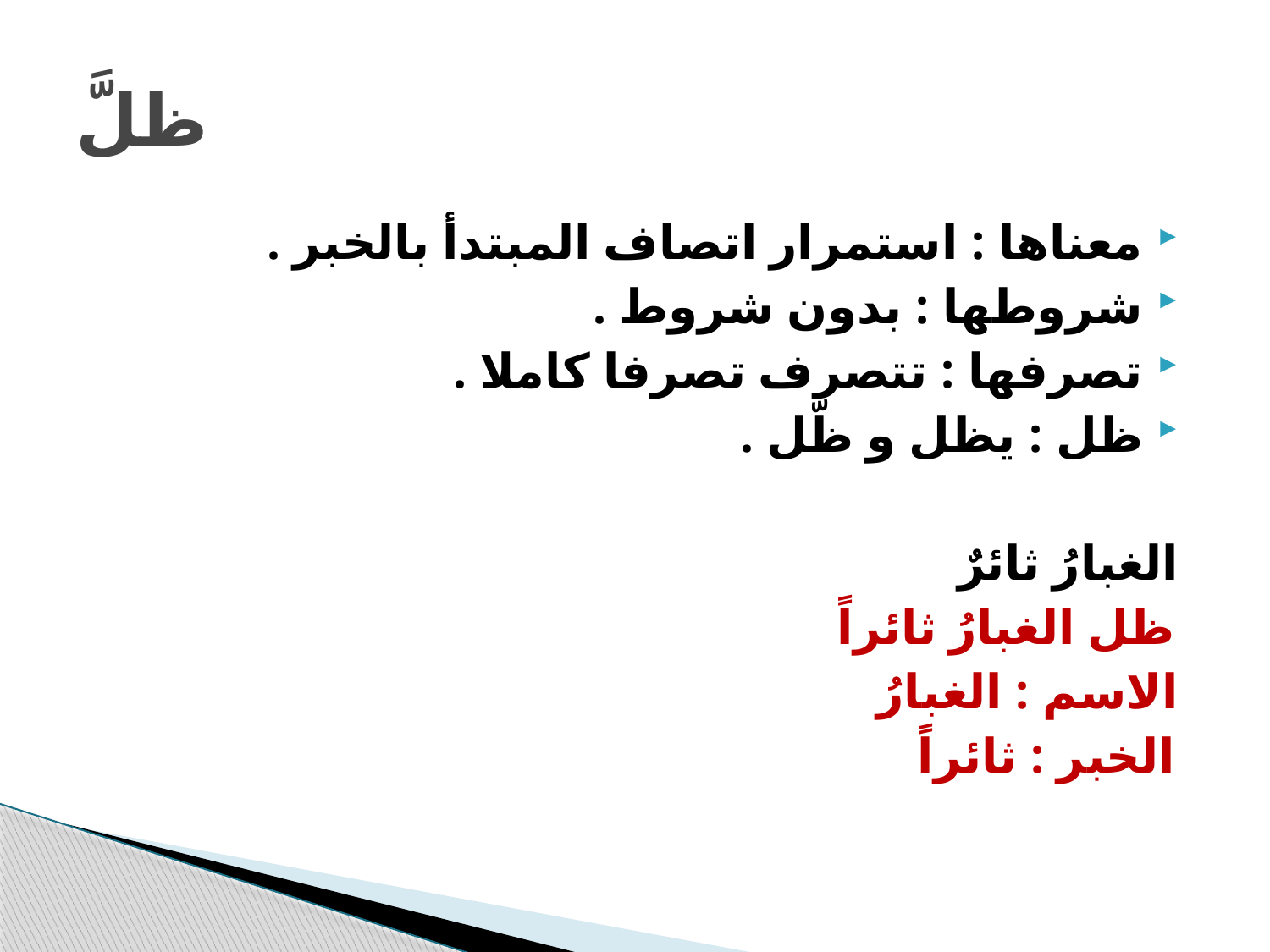

# ظلَّ
معناها : استمرار اتصاف المبتدأ بالخبر .
شروطها : بدون شروط .
تصرفها : تتصرف تصرفا كاملا .
ظل : يظل و ظّل .

الغبارُ ثائرٌ
ظل الغبارُ ثائراً
الاسم : الغبارُ
الخبر : ثائراً